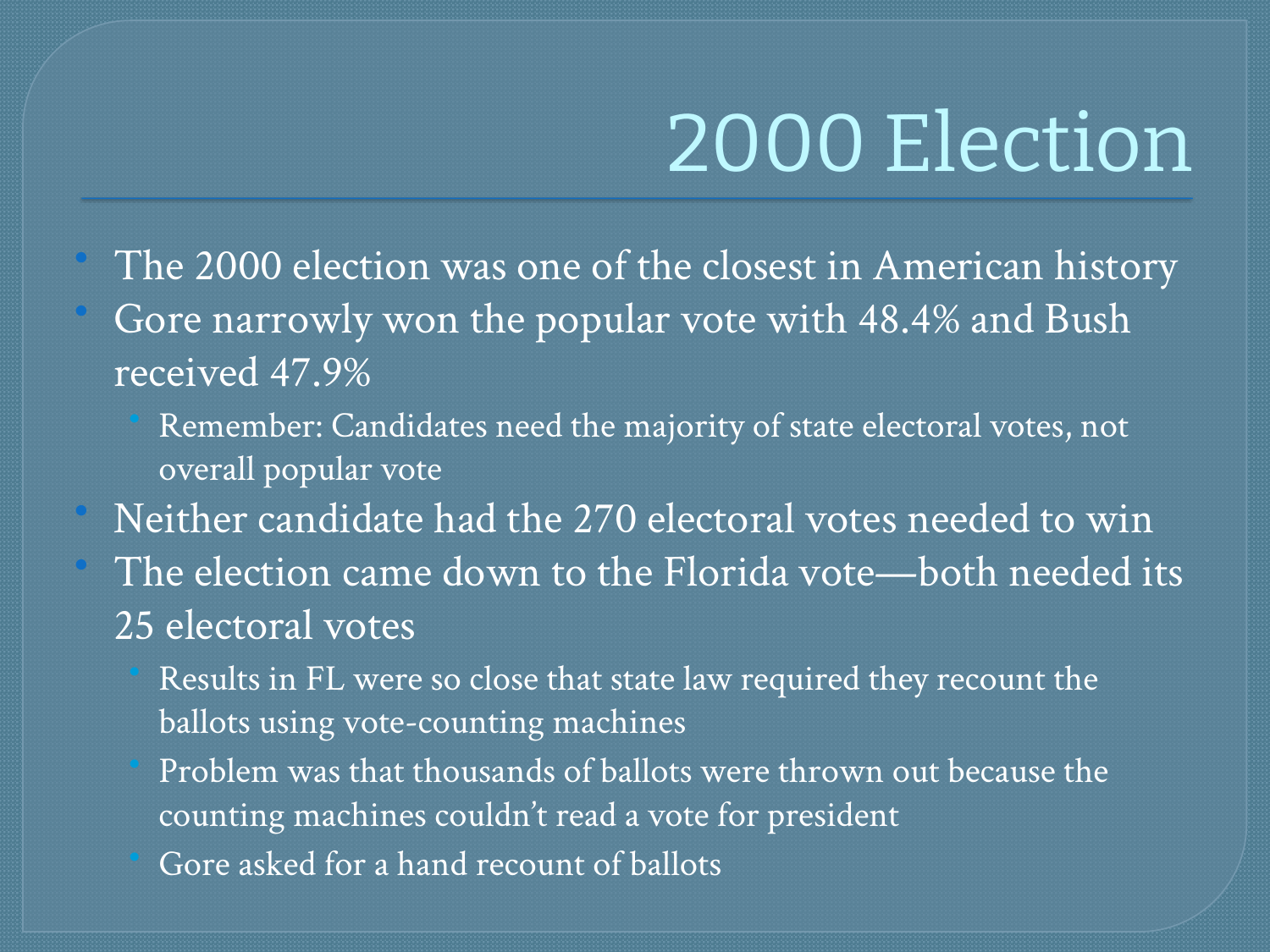

# 2000 Election
The 2000 election was one of the closest in American history
Gore narrowly won the popular vote with 48.4% and Bush received 47.9%
Remember: Candidates need the majority of state electoral votes, not overall popular vote
Neither candidate had the 270 electoral votes needed to win
The election came down to the Florida vote—both needed its 25 electoral votes
Results in FL were so close that state law required they recount the ballots using vote-counting machines
Problem was that thousands of ballots were thrown out because the counting machines couldn’t read a vote for president
Gore asked for a hand recount of ballots